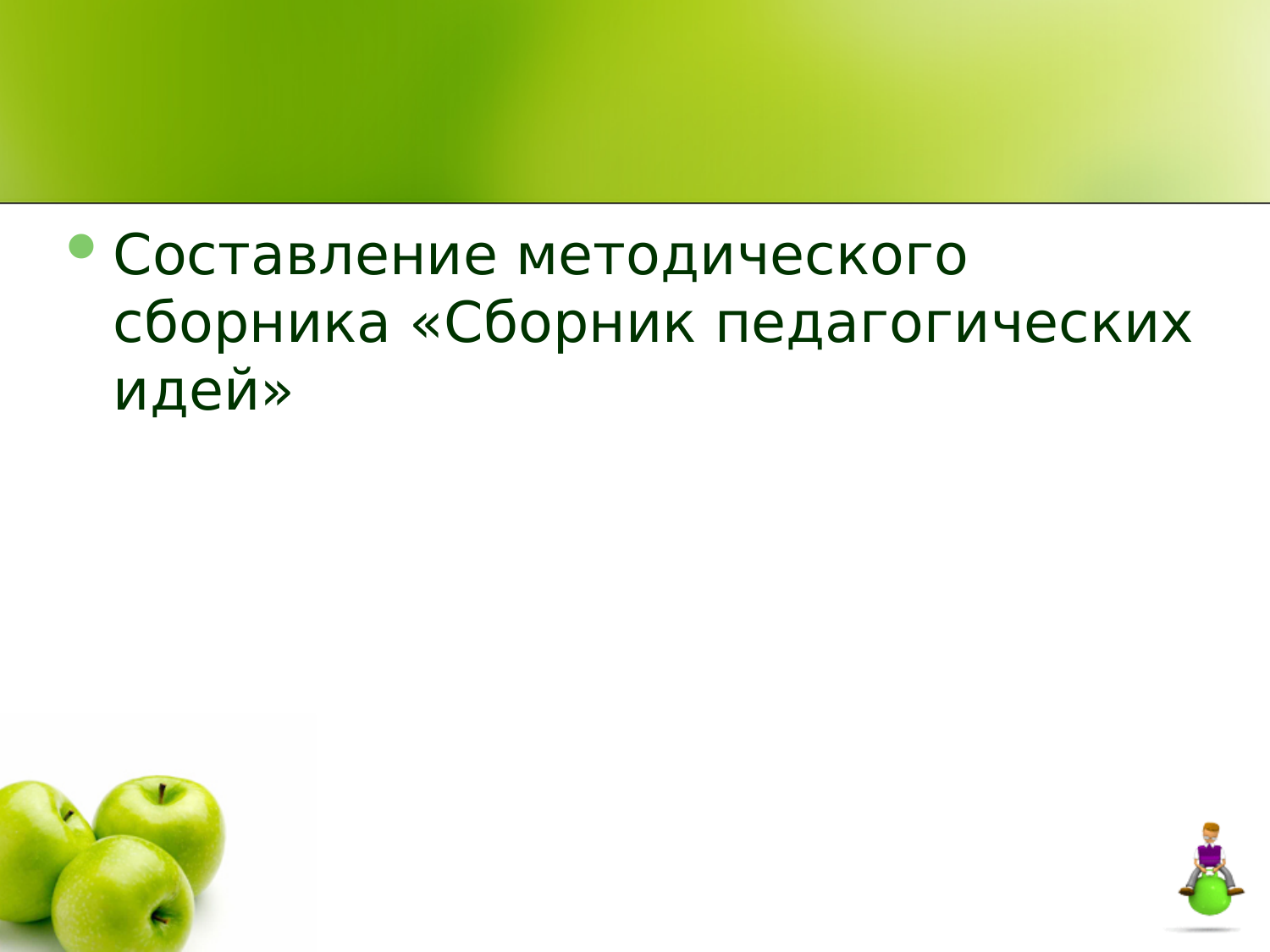

#
Составление методического сборника «Сборник педагогических идей»